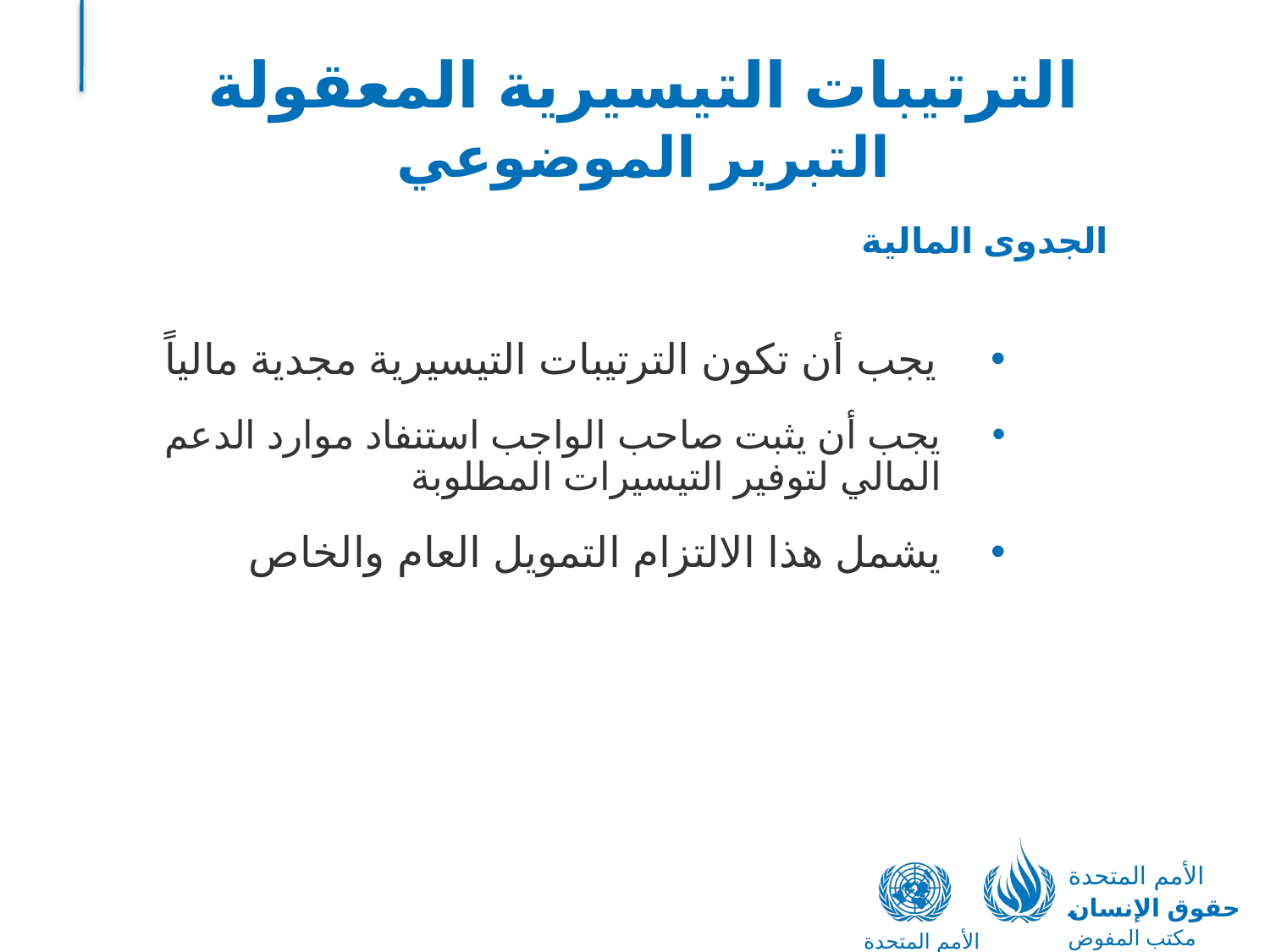

# الترتيبات التيسيرية المعقولة التبرير الموضوعي
الجدوى المالية

يجب أن تكون الترتيبات التيسيرية مجدية مالياً
يجب أن يثبت صاحب الواجب استنفاد موارد الدعم المالي لتوفير التيسيرات المطلوبة
يشمل هذا الالتزام التمويل العام والخاص
الأمم المتحدة
حقوق الإنسان
مكتب المفوض السامي
الأمم المتحدة